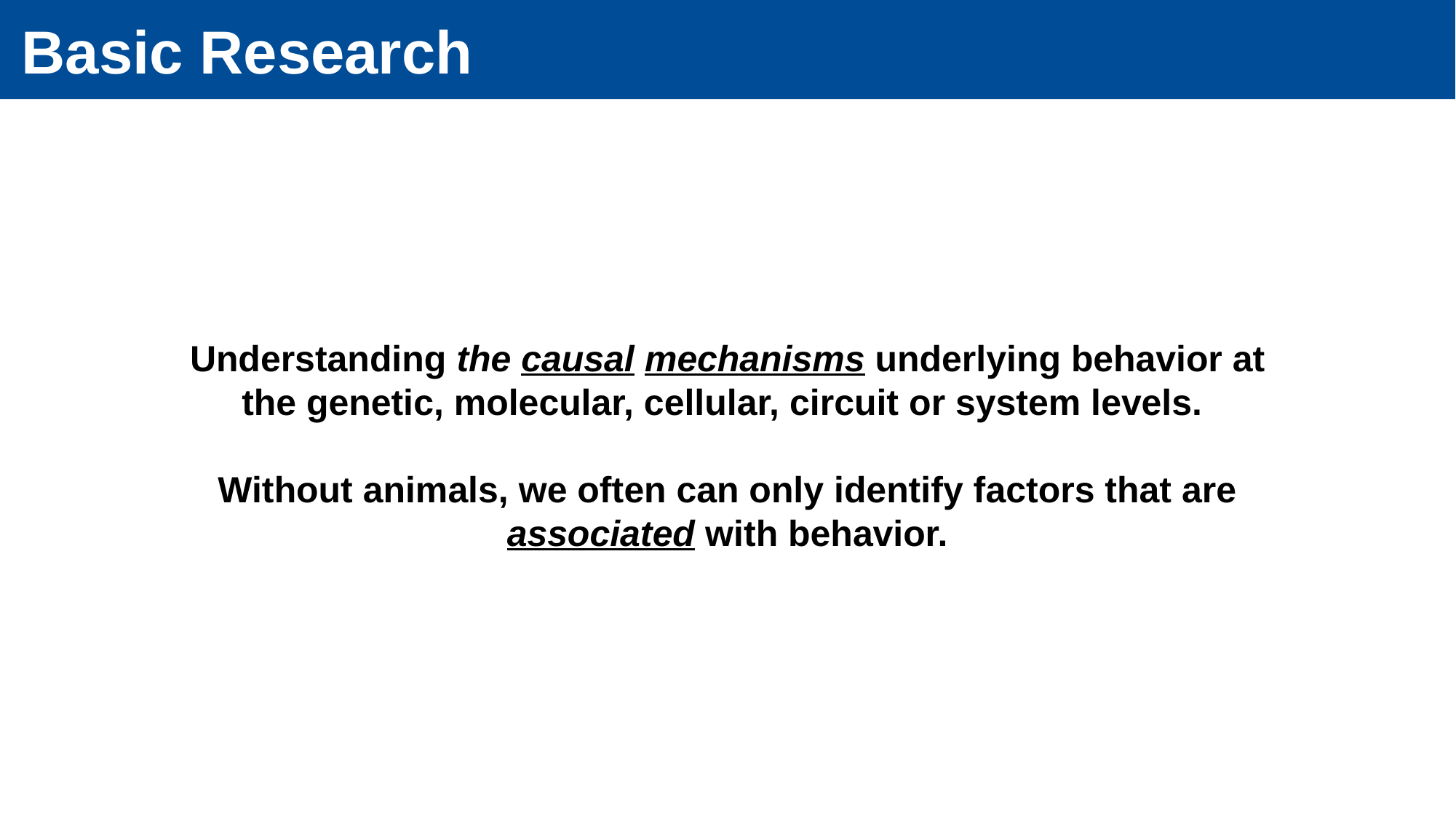

# Basic Research
Understanding the causal mechanisms underlying behavior at the genetic, molecular, cellular, circuit or system levels.

Without animals, we often can only identify factors that are associated with behavior.